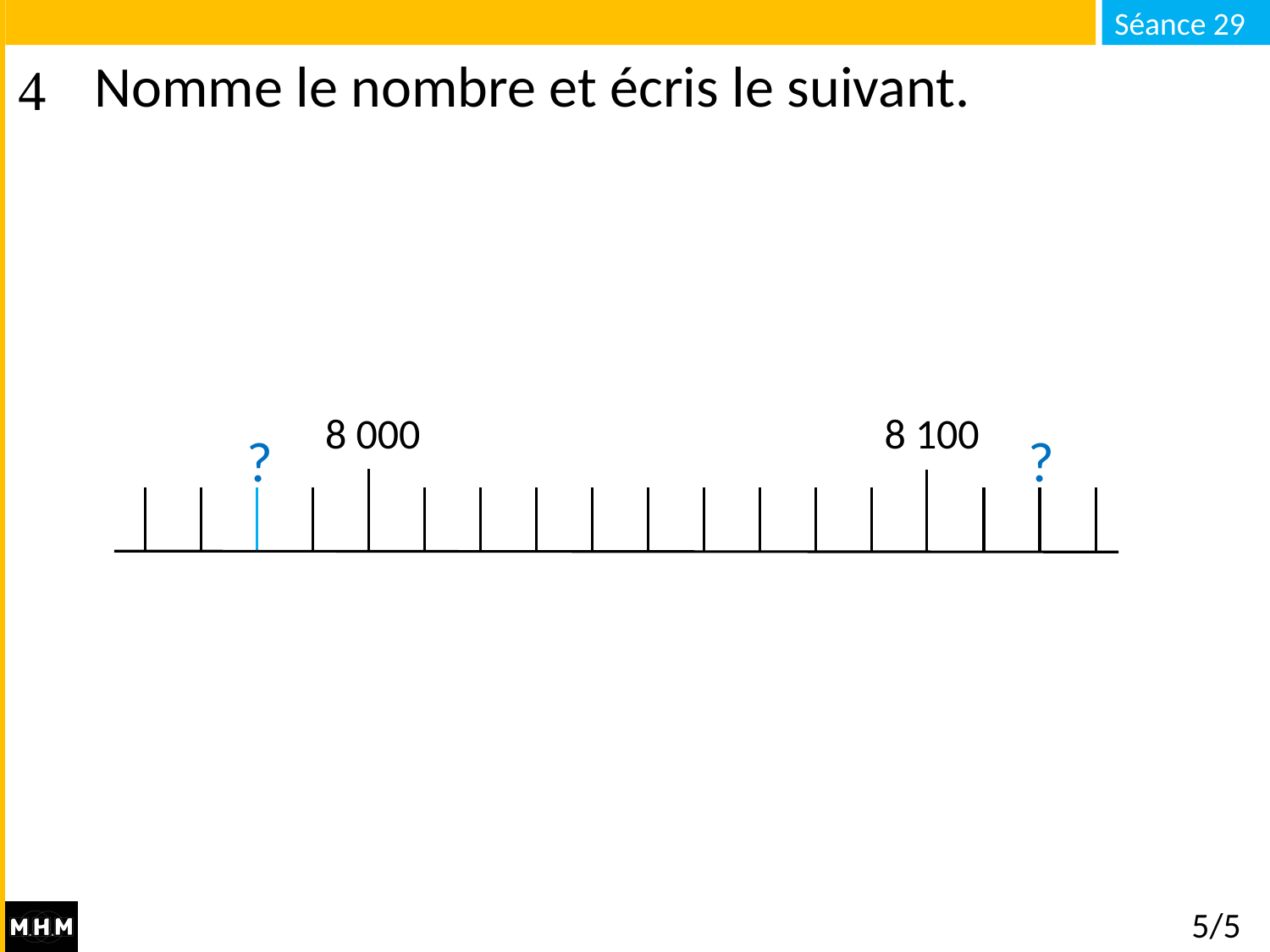

# Nomme le nombre et écris le suivant.
8 000
8 100
?
?
5/5